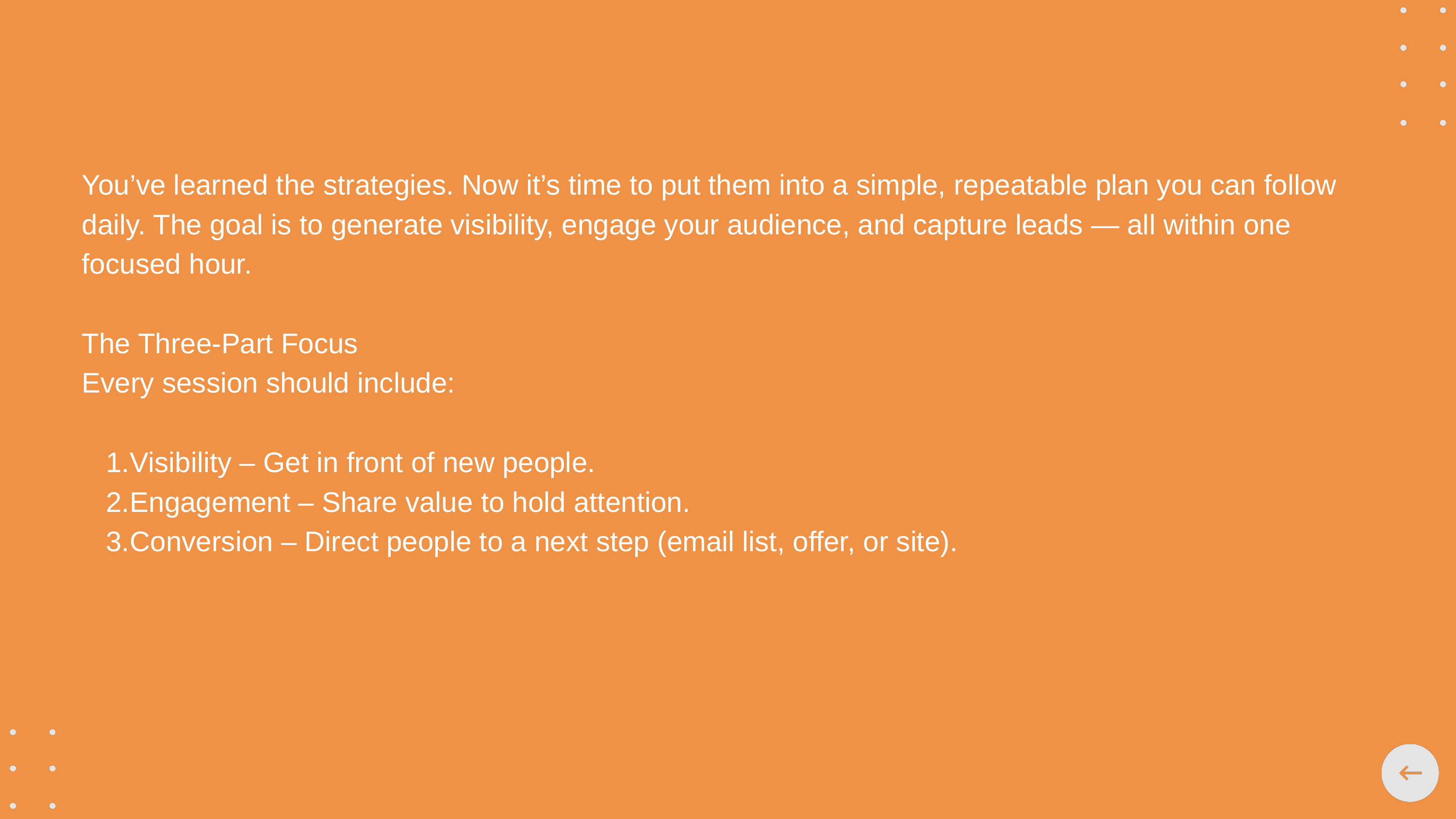

You’ve learned the strategies. Now it’s time to put them into a simple, repeatable plan you can follow daily. The goal is to generate visibility, engage your audience, and capture leads — all within one focused hour.

The Three-Part Focus
Every session should include:

Visibility – Get in front of new people.
Engagement – Share value to hold attention.
Conversion – Direct people to a next step (email list, offer, or site).